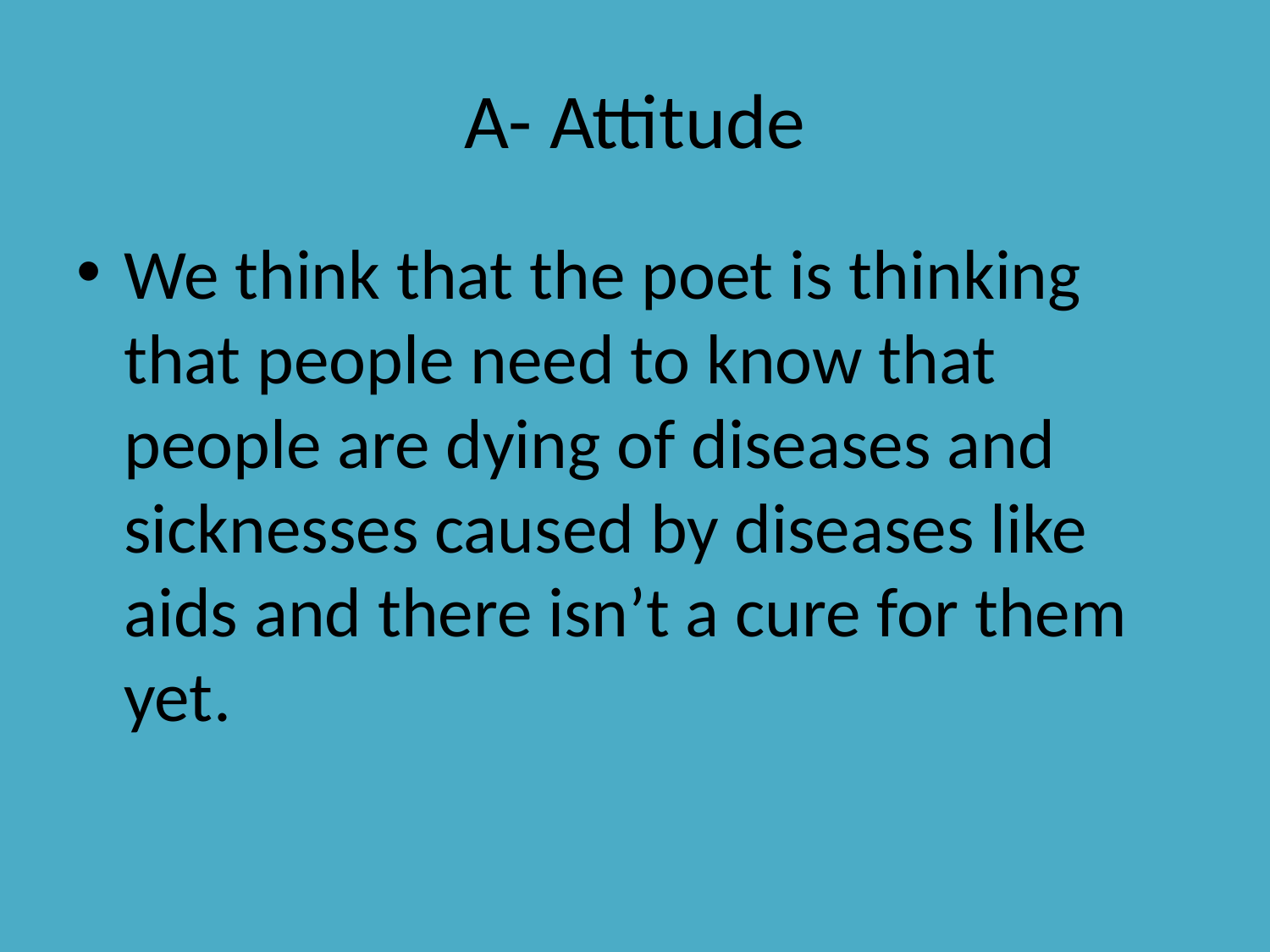

# A- Attitude
We think that the poet is thinking that people need to know that people are dying of diseases and sicknesses caused by diseases like aids and there isn’t a cure for them yet.